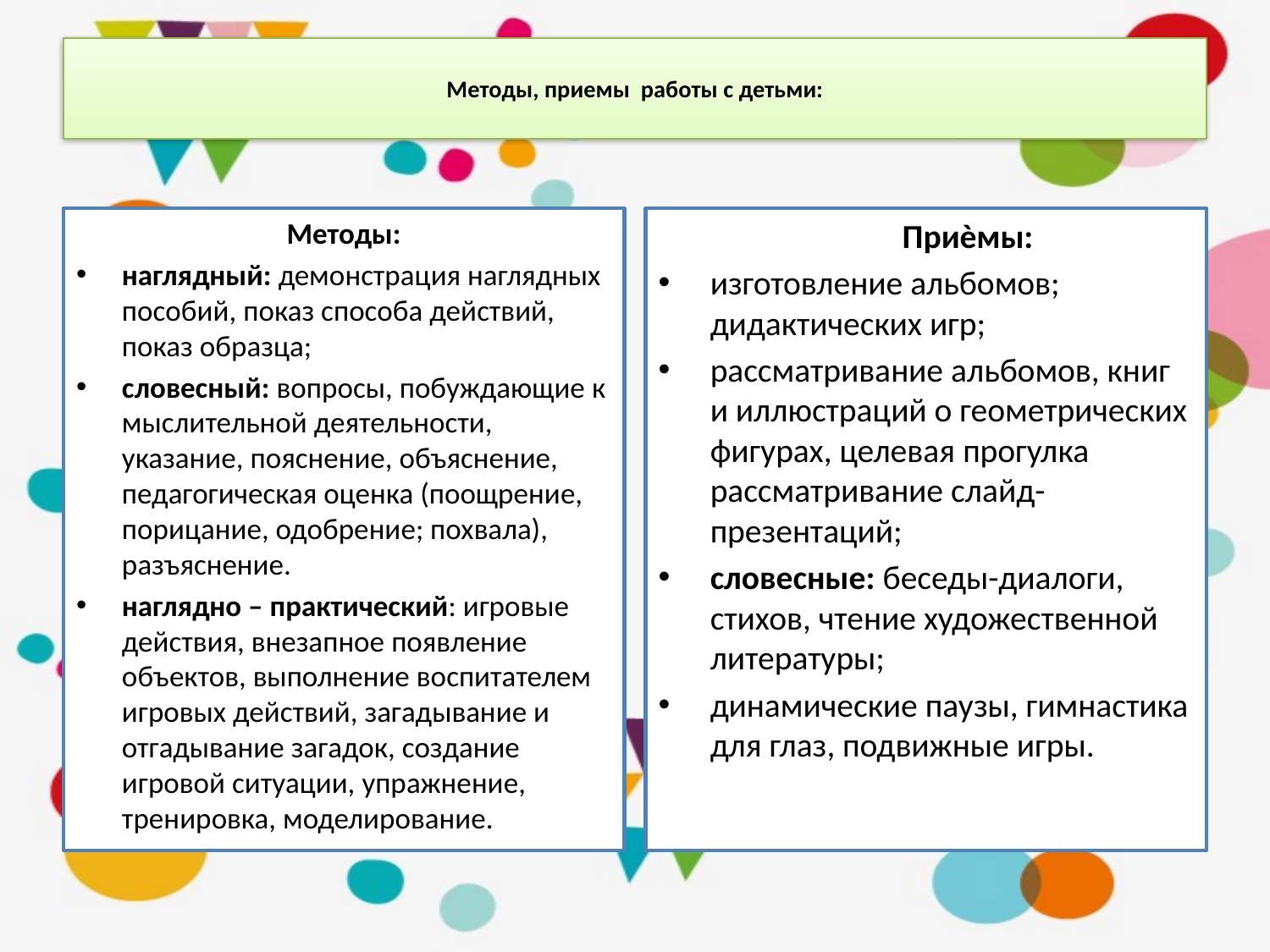

# Методы, приемы  работы с детьми:
Методы:
наглядный: демонстрация наглядных пособий, показ способа действий, показ образца;
словесный: вопросы, побуждающие к мыслительной деятельности, указание, пояснение, объяснение, педагогическая оценка (поощрение, порицание, одобрение; похвала), разъяснение.
наглядно – практический: игровые действия, внезапное появление объектов, выполнение воспитателем игровых действий, загадывание и отгадывание загадок, создание игровой ситуации, упражнение, тренировка, моделирование.

                                Приѐмы:
изготовление альбомов; дидактических игр;
рассматривание альбомов, книг и иллюстраций о геометрических фигурах, целевая прогулка рассматривание слайд-презентаций;
словесные: беседы-диалоги, стихов, чтение художественной литературы;
динамические паузы, гимнастика для глаз, подвижные игры.